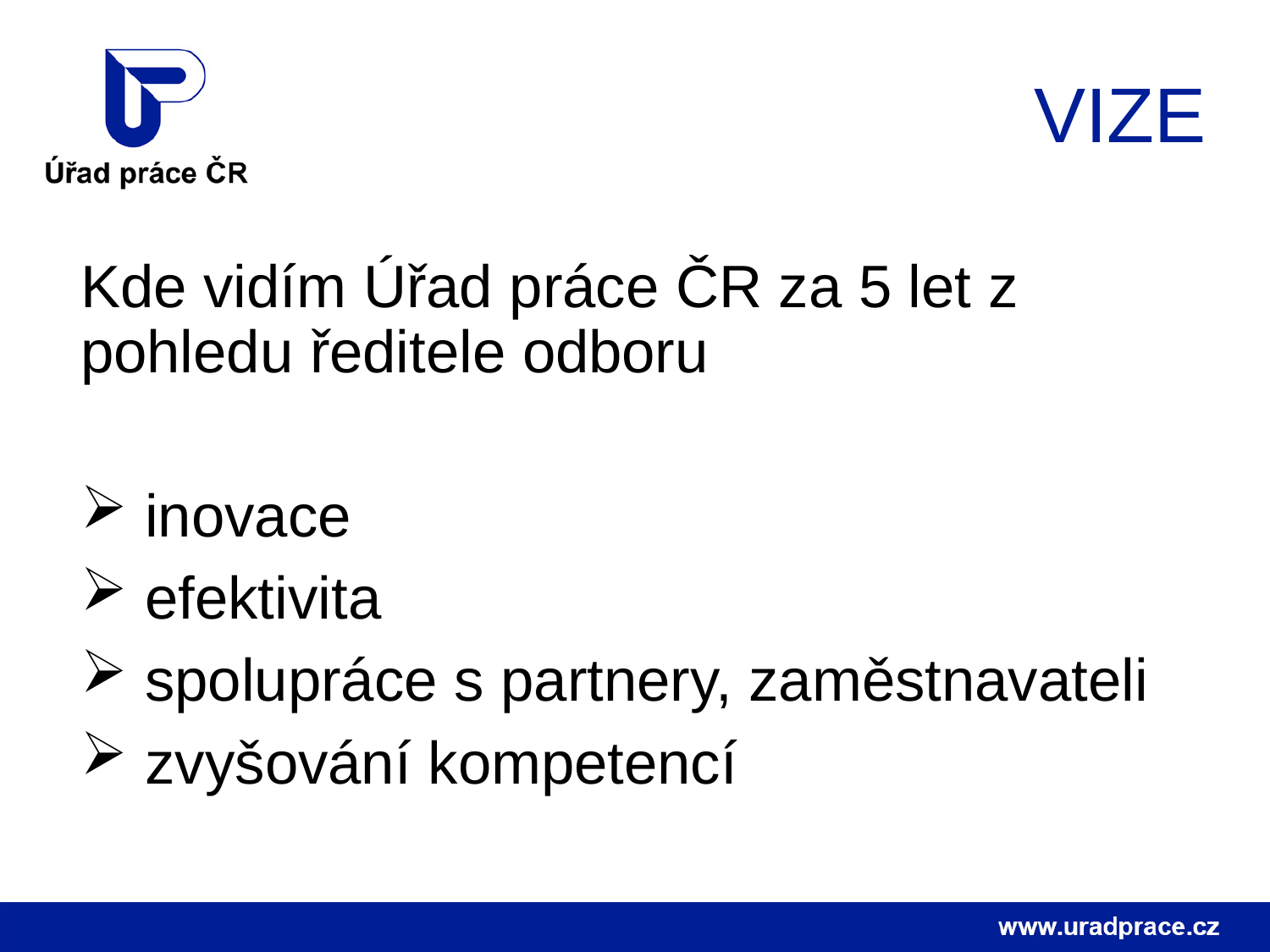

# VIZE
Kde vidím Úřad práce ČR za 5 let z pohledu ředitele odboru

 inovace
 efektivita
 spolupráce s partnery, zaměstnavateli
 zvyšování kompetencí